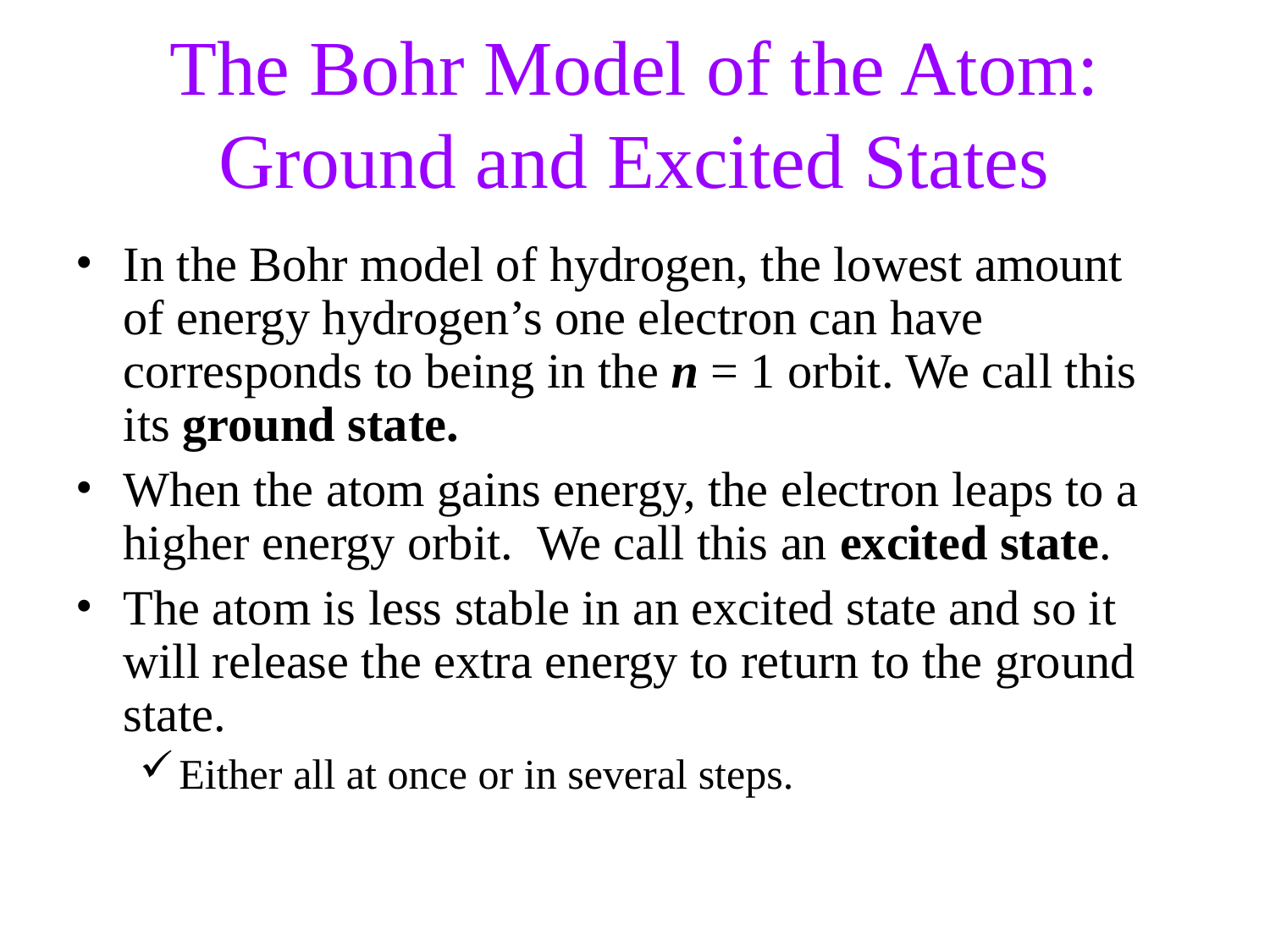

The Bohr Model of the Atom:
Ground and Excited States
In the Bohr model of hydrogen, the lowest amount of energy hydrogen’s one electron can have corresponds to being in the n = 1 orbit. We call this its ground state.
When the atom gains energy, the electron leaps to a higher energy orbit.  We call this an excited state.
The atom is less stable in an excited state and so it will release the extra energy to return to the ground state.
Either all at once or in several steps.